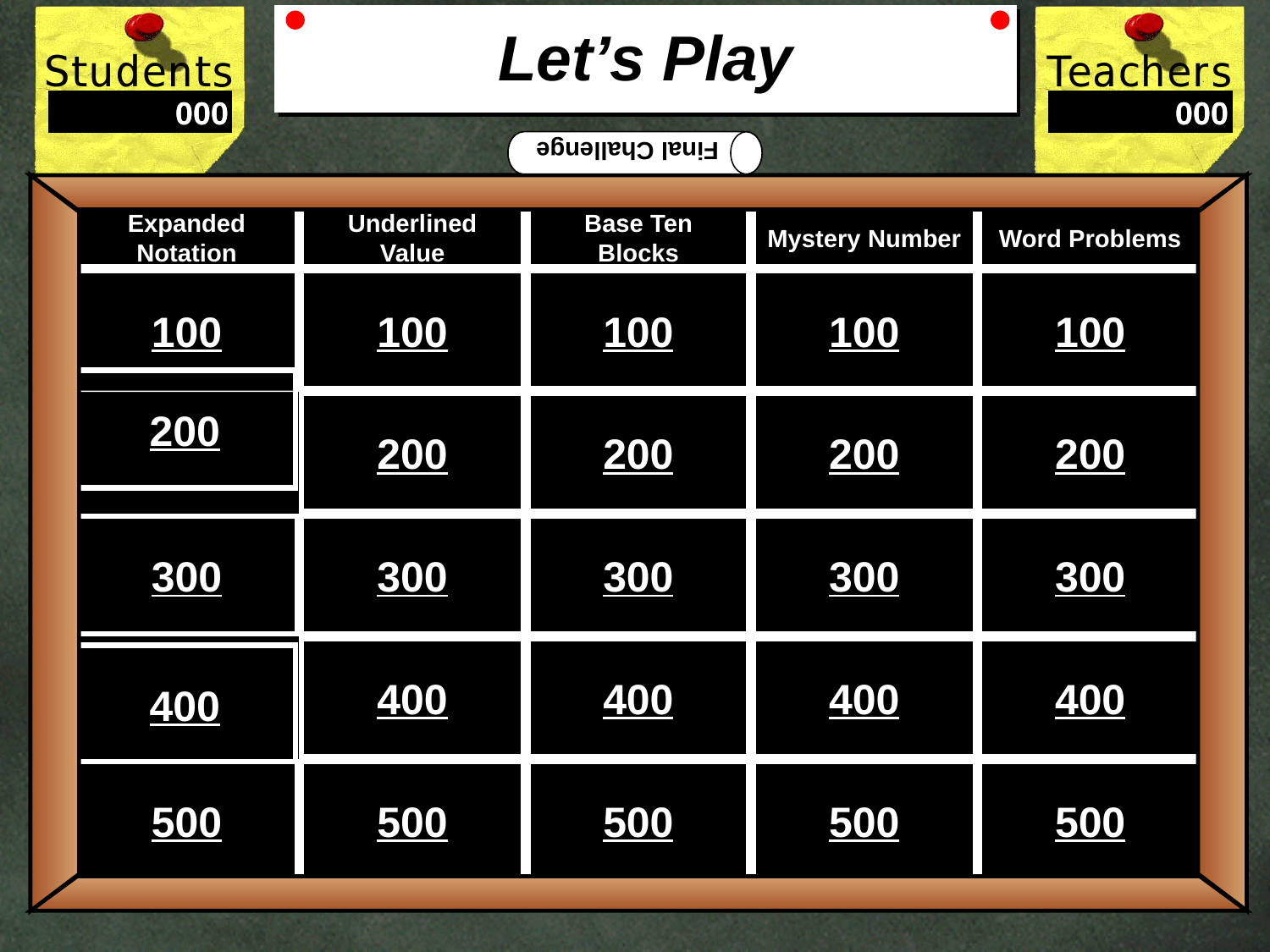

# Let’s Play
Final Challenge

Expanded Notation
Underlined Value
Base Ten Blocks
Mystery Number
Word Problems
100
100
100
100
100
200
200
200
200
200
300
300
300
300
300
400
400
400
400
400
500
500
500
500
500